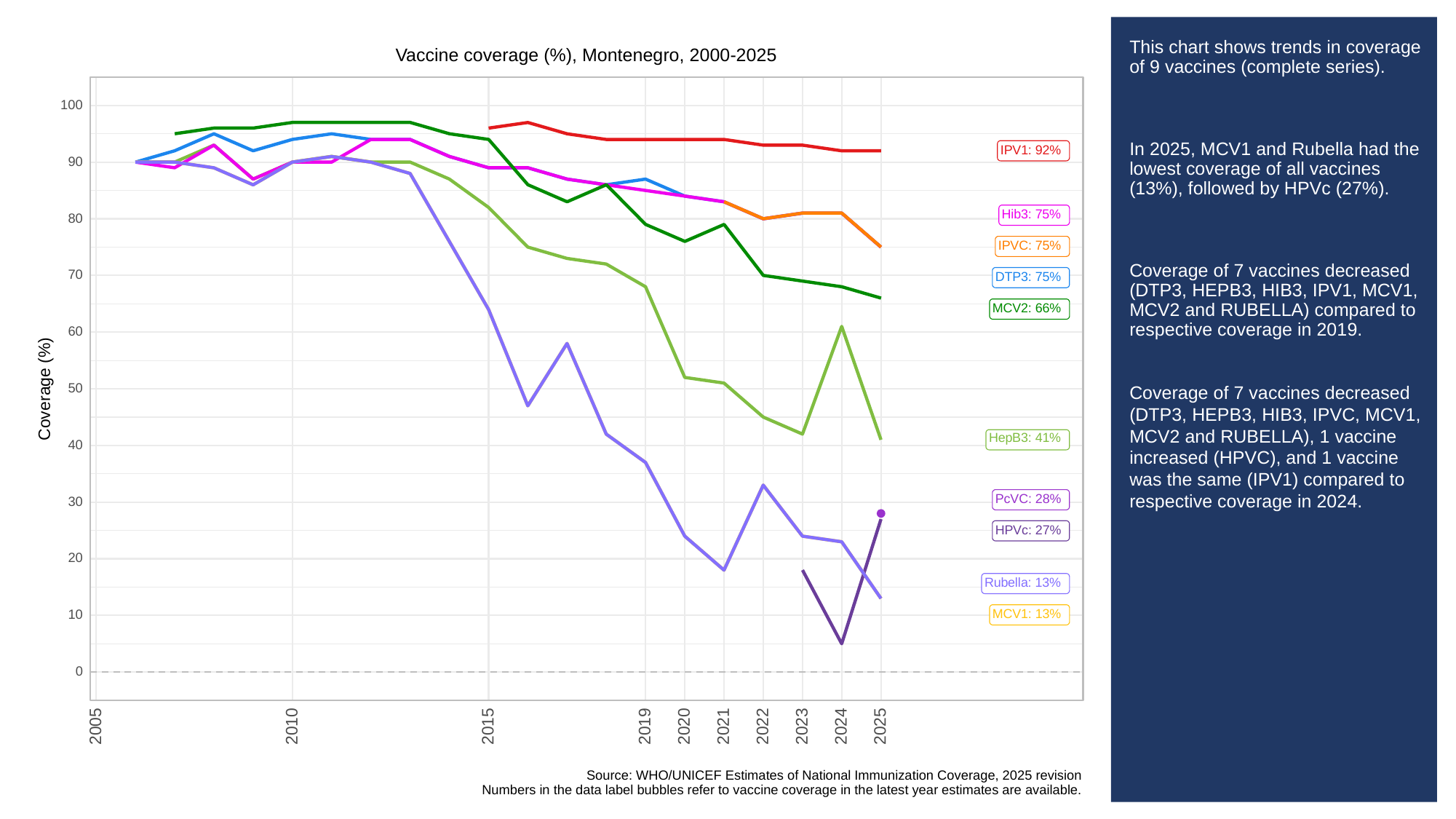

# This chart shows trends in coverage of 9 vaccines (complete series).

In 2025, MCV1 and Rubella had the lowest coverage of all vaccines (13%), followed by HPVc (27%).

Coverage of 7 vaccines decreased (DTP3, HEPB3, HIB3, IPV1, MCV1, MCV2 and RUBELLA) compared to respective coverage in 2019.

Coverage of 7 vaccines decreased (DTP3, HEPB3, HIB3, IPVC, MCV1, MCV2 and RUBELLA), 1 vaccine increased (HPVC), and 1 vaccine was the same (IPV1) compared to respective coverage in 2024.

Vaccine coverage (%), Montenegro, 2000-2025

100

IPV1: 92%

90

Hib3: 75%
80

IPVC: 75%

70
DTP3: 75%

MCV2: 66%
60

Coverage (%)
50

HepB3: 41%

40

PcVC: 28%
30

HPVc: 27%

20

Rubella: 13%

MCV1: 13%
10

0

2023
2005
2010
2015
2019
2020
2021
2022
2024
2025
Source: WHO/UNICEF Estimates of National Immunization Coverage, 2025 revision
Numbers in the data label bubbles refer to vaccine coverage in the latest year estimates are available.